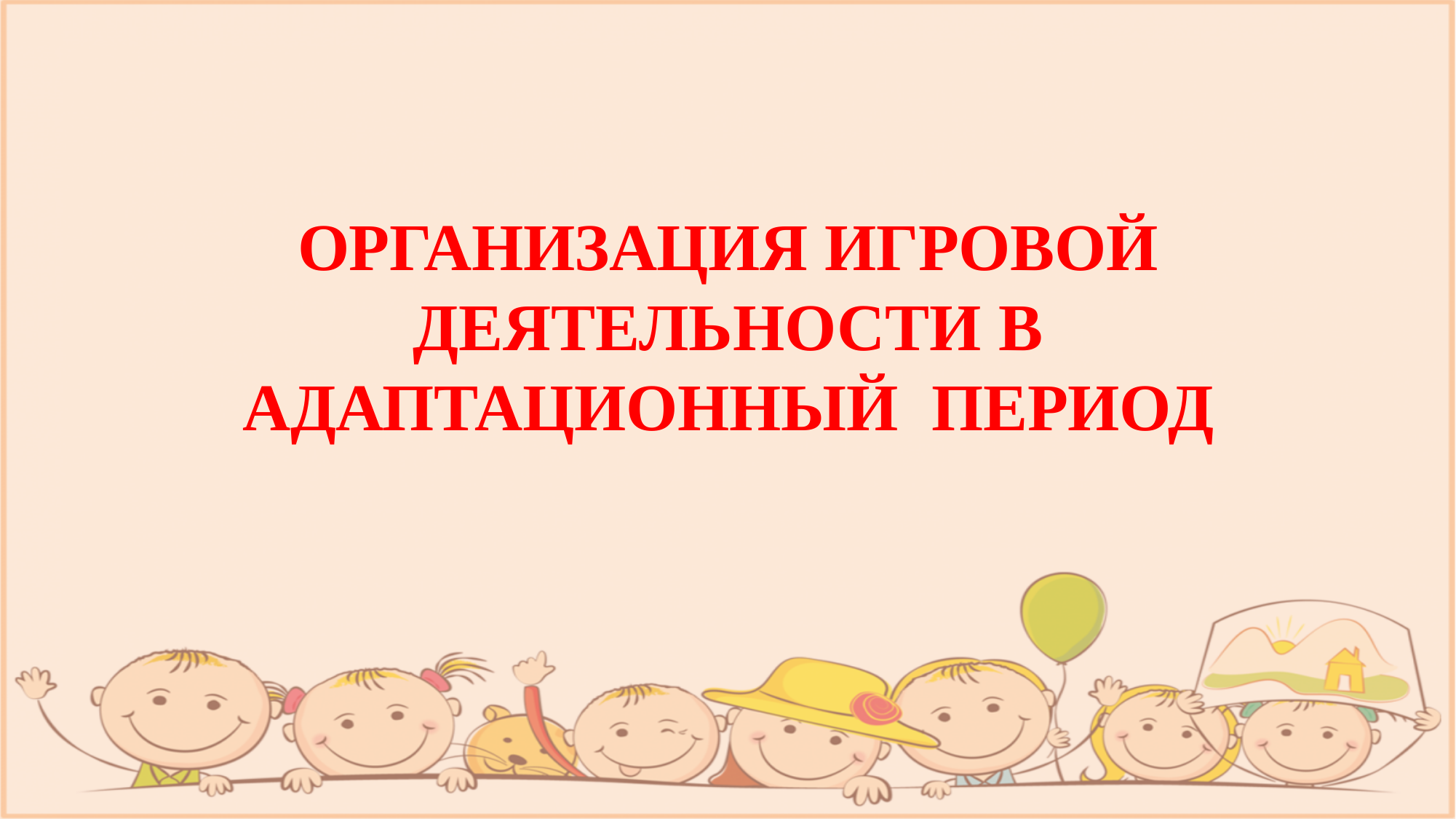

# ОРГАНИЗАЦИЯ ИГРОВОЙ ДЕЯТЕЛЬНОСТИ В АДАПТАЦИОННЫЙ  ПЕРИОД